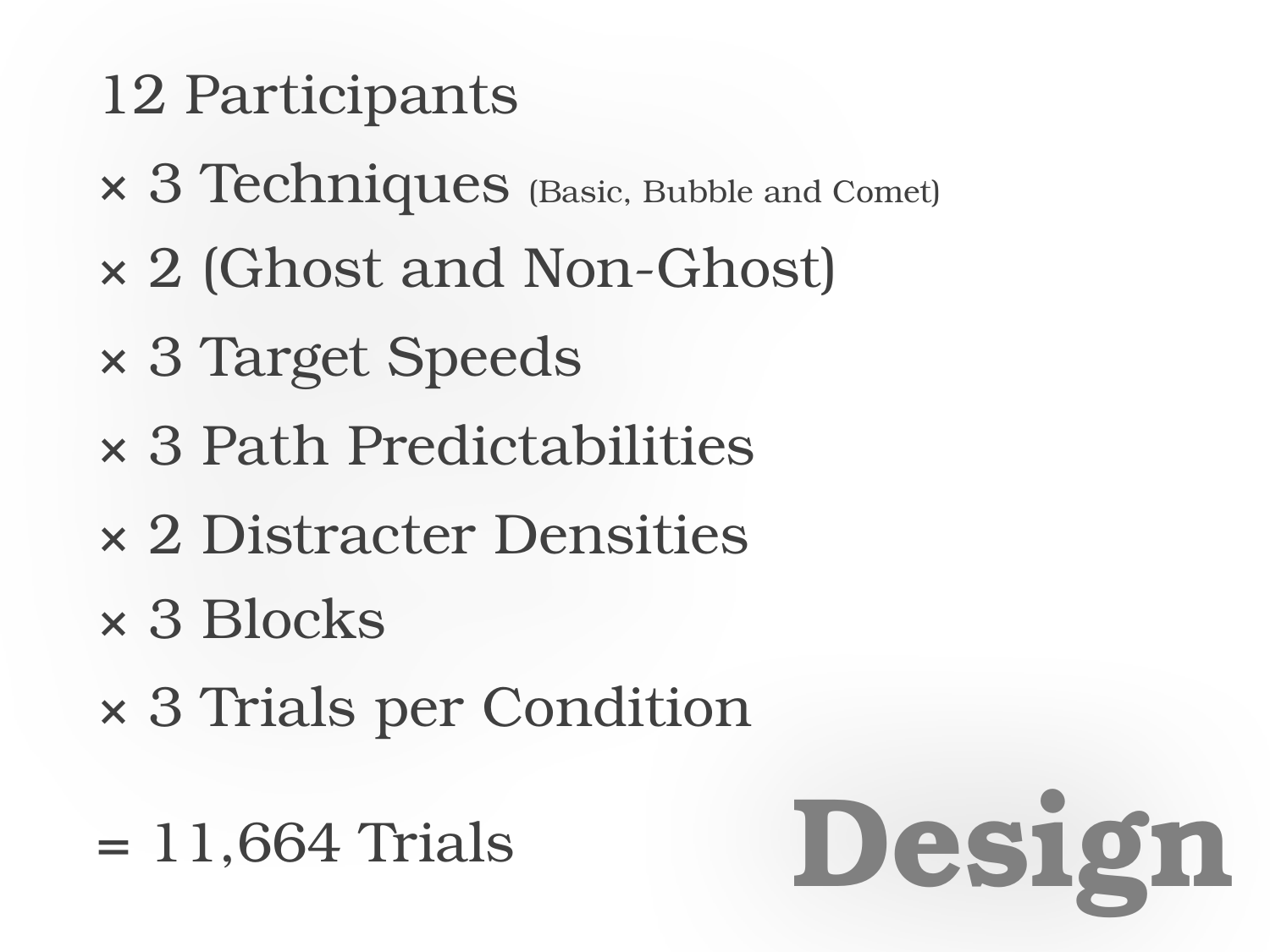

12 Participants

× 3 Techniques (Basic, Bubble and Comet)

× 2 (Ghost and Non-Ghost)

× 3 Target Speeds

× 3 Path Predictabilities

× 2 Distracter Densities

× 3 Blocks

× 3 Trials per Condition

= 11,664 Trials
Design